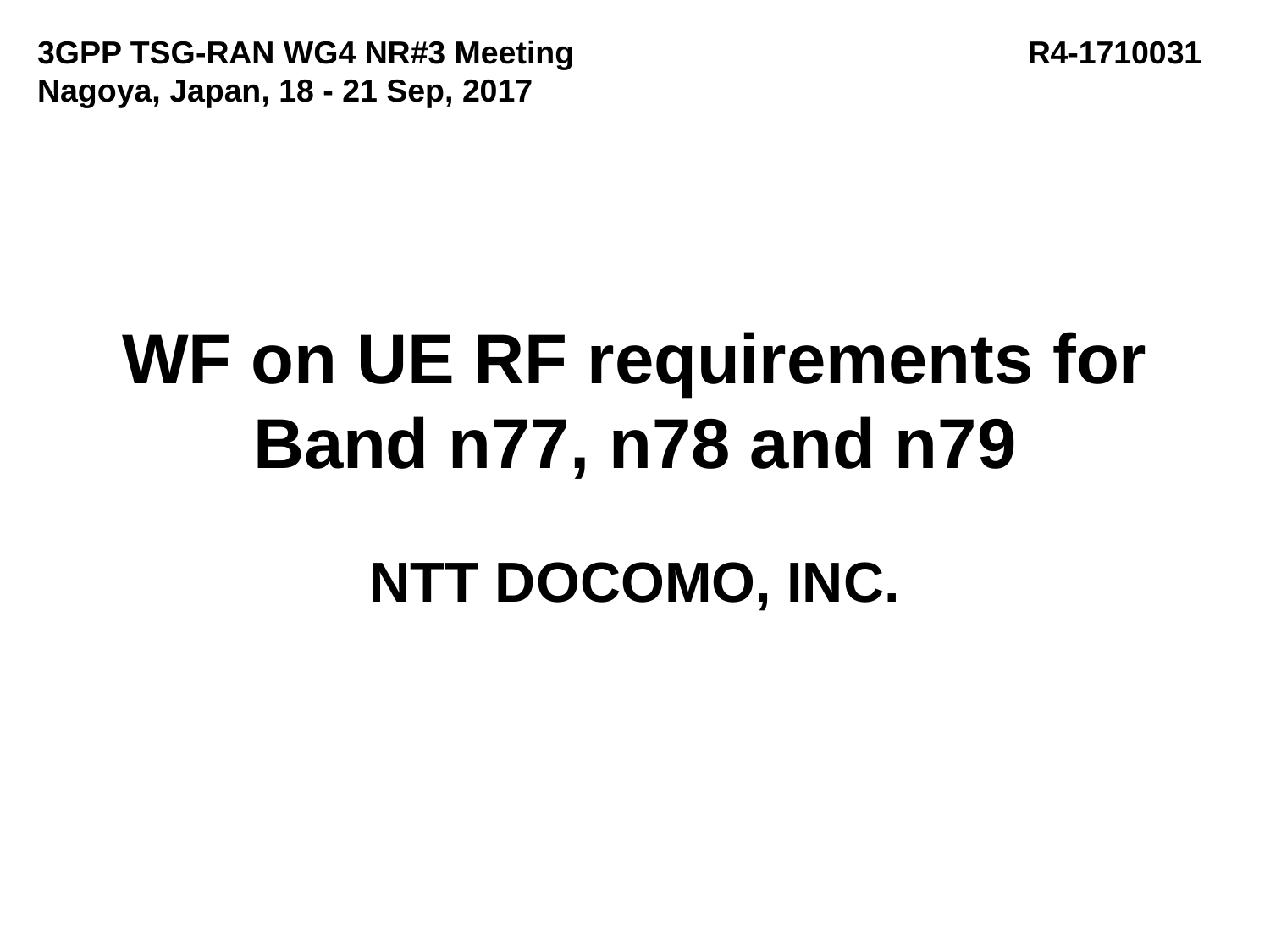

3GPP TSG-RAN WG4 NR#3 Meeting
Nagoya, Japan, 18 - 21 Sep, 2017
R4-1710031
# WF on UE RF requirements for Band n77, n78 and n79
NTT DOCOMO, INC.